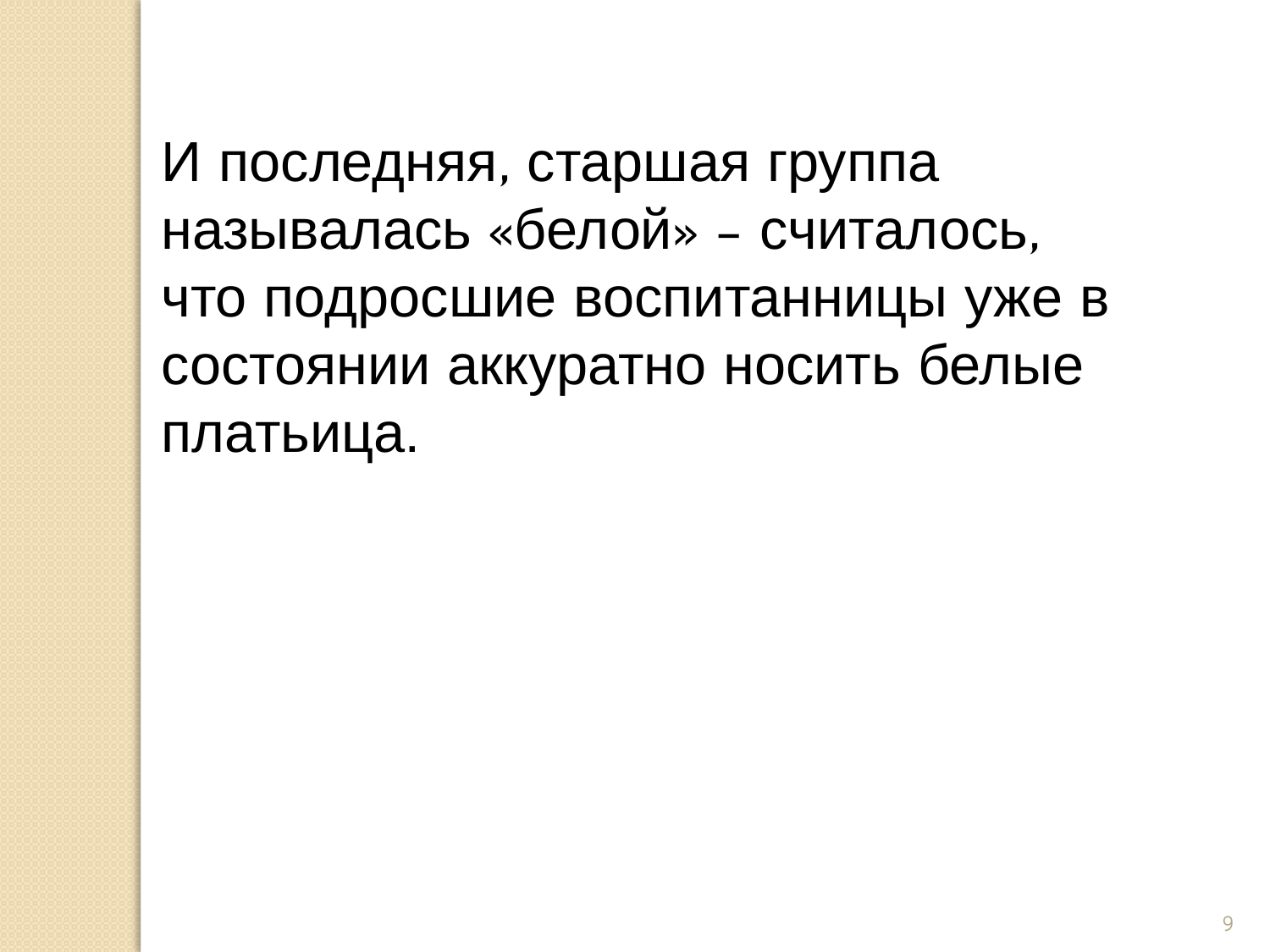

И последняя, старшая группа называлась «белой» – считалось, что подросшие воспитанницы уже в состоянии аккуратно носить белые платьица.
9